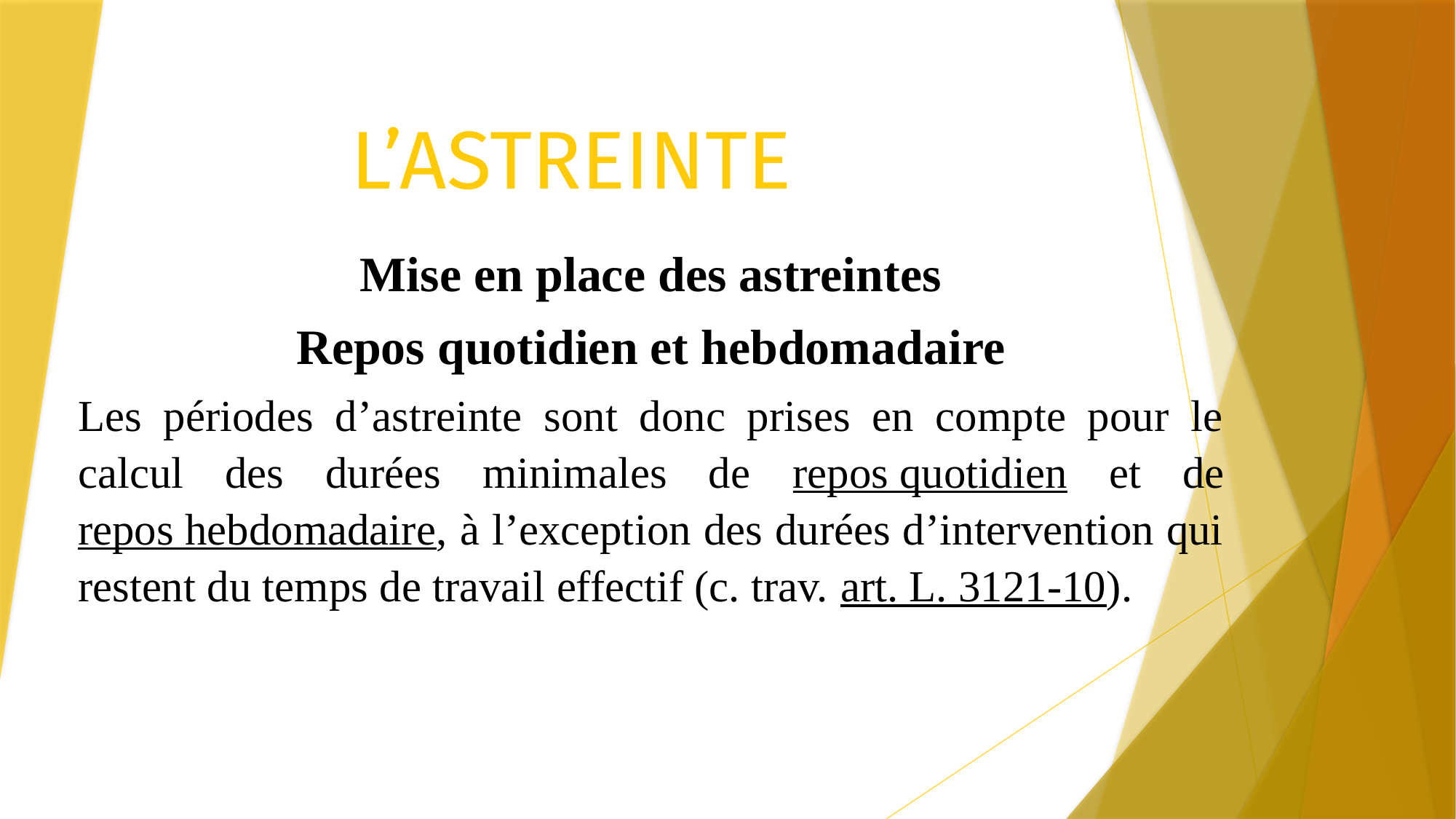

# L’ASTREINTE

Mise en place des astreintes
Repos quotidien et hebdomadaire
Les périodes d’astreinte sont donc prises en compte pour le calcul des durées minimales de repos quotidien et de repos hebdomadaire, à l’exception des durées d’intervention qui restent du temps de travail effectif (c. trav. art. L. 3121-10).